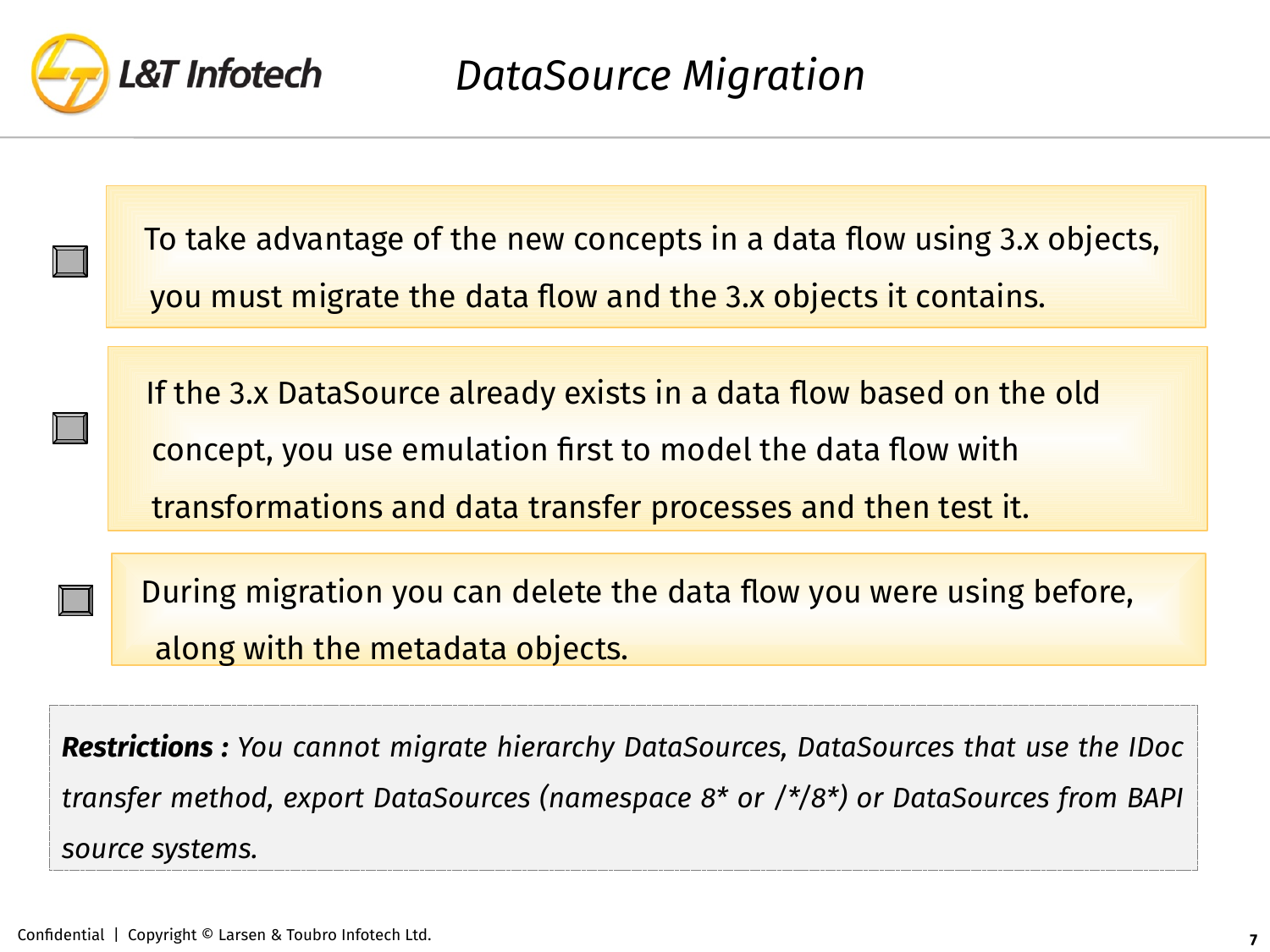

# DataSource Migration
   To take advantage of the new concepts in a data flow using 3.x objects, you must migrate the data flow and the 3.x objects it contains.

   If the 3.x DataSource already exists in a data flow based on the old concept, you use emulation first to model the data flow with transformations and data transfer processes and then test it.

  During migration you can delete the data flow you were using before, along with the metadata objects.

Restrictions : You cannot migrate hierarchy DataSources, DataSources that use the IDoc transfer method, export DataSources (namespace 8* or /*/8*) or DataSources from BAPI source systems.
Confidential  |  Copyright © Larsen & Toubro Infotech Ltd.
7